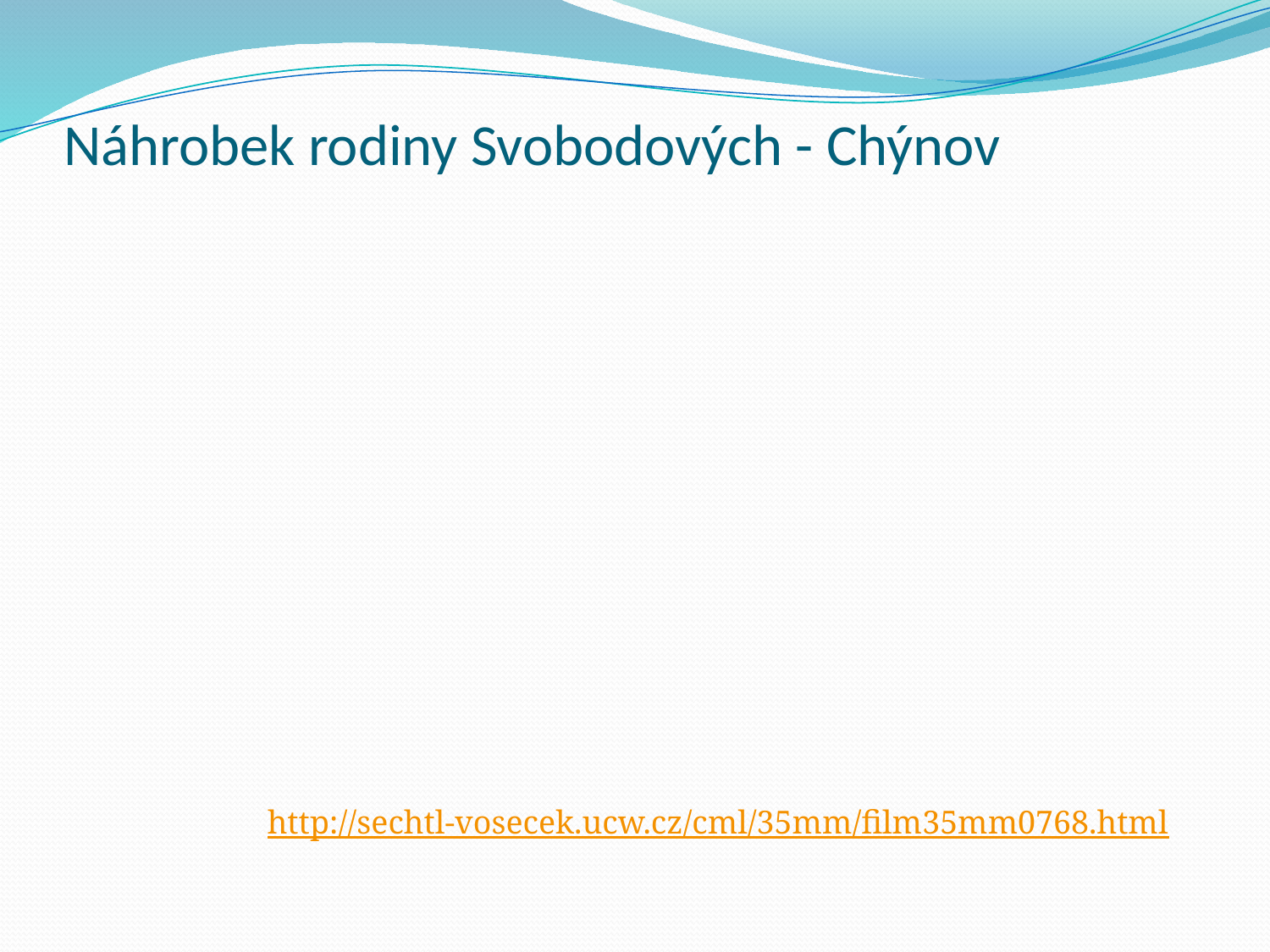

# Náhrobek rodiny Svobodových - Chýnov

http://sechtl-vosecek.ucw.cz/cml/35mm/film35mm0768.html